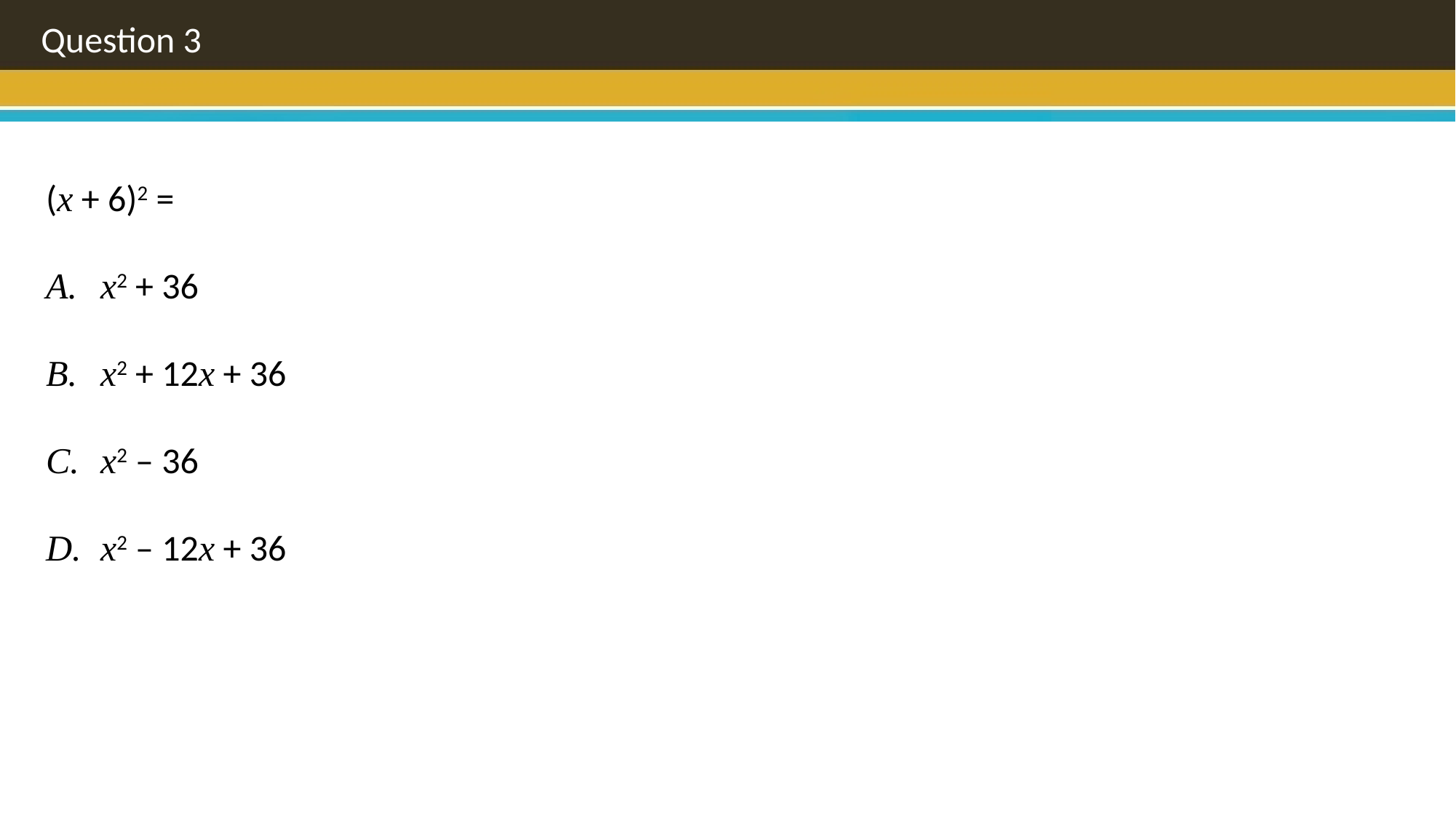

Question 3
(x + 6)2 =

x2 + 36

x2 + 12x + 36

x2 – 36

x2 – 12x + 36